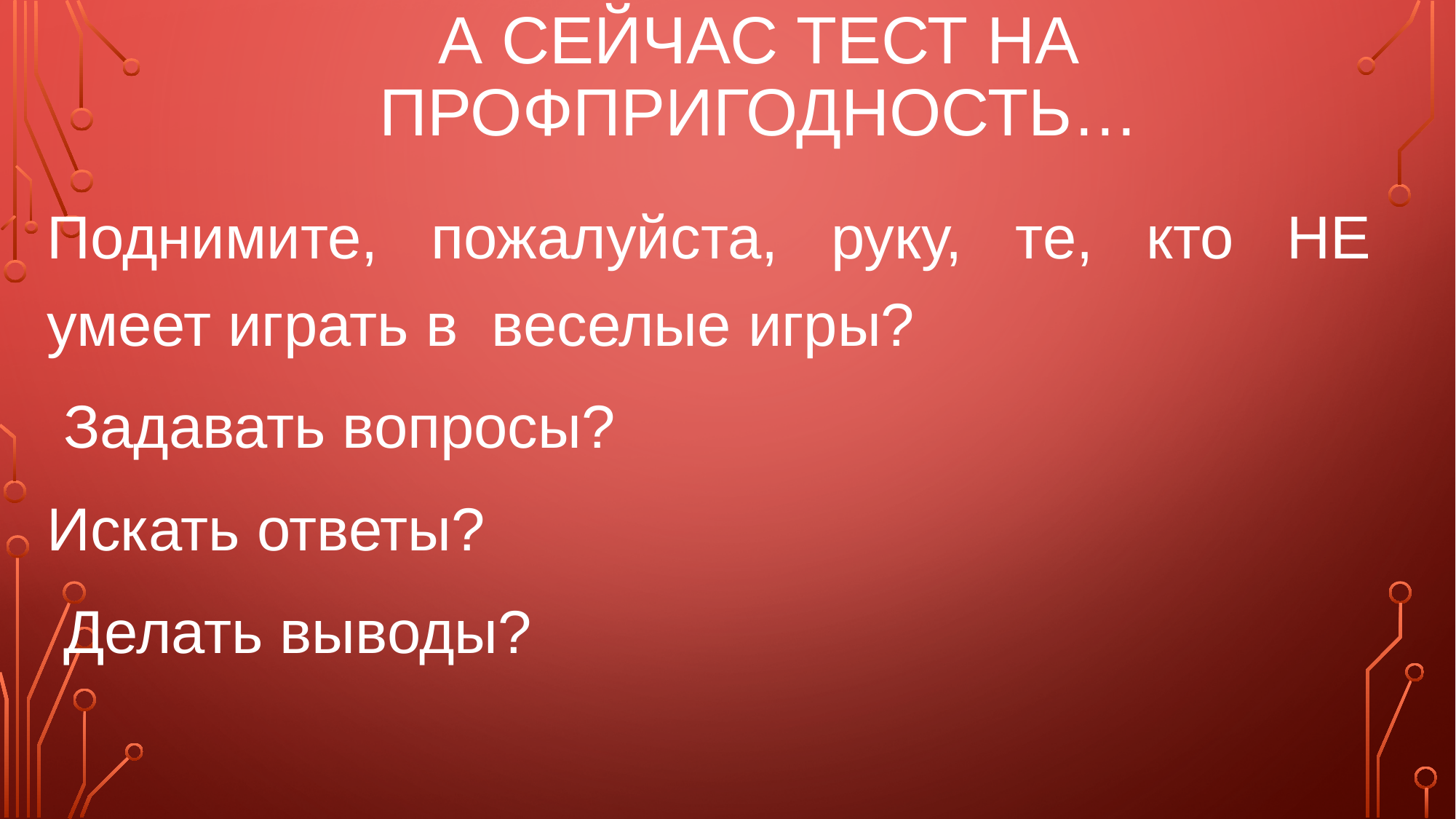

# А сейчас тест на профпригодность…
Поднимите, пожалуйста, руку, те, кто НЕ умеет играть в  веселые игры?
 Задавать вопросы?
Искать ответы?
 Делать выводы?